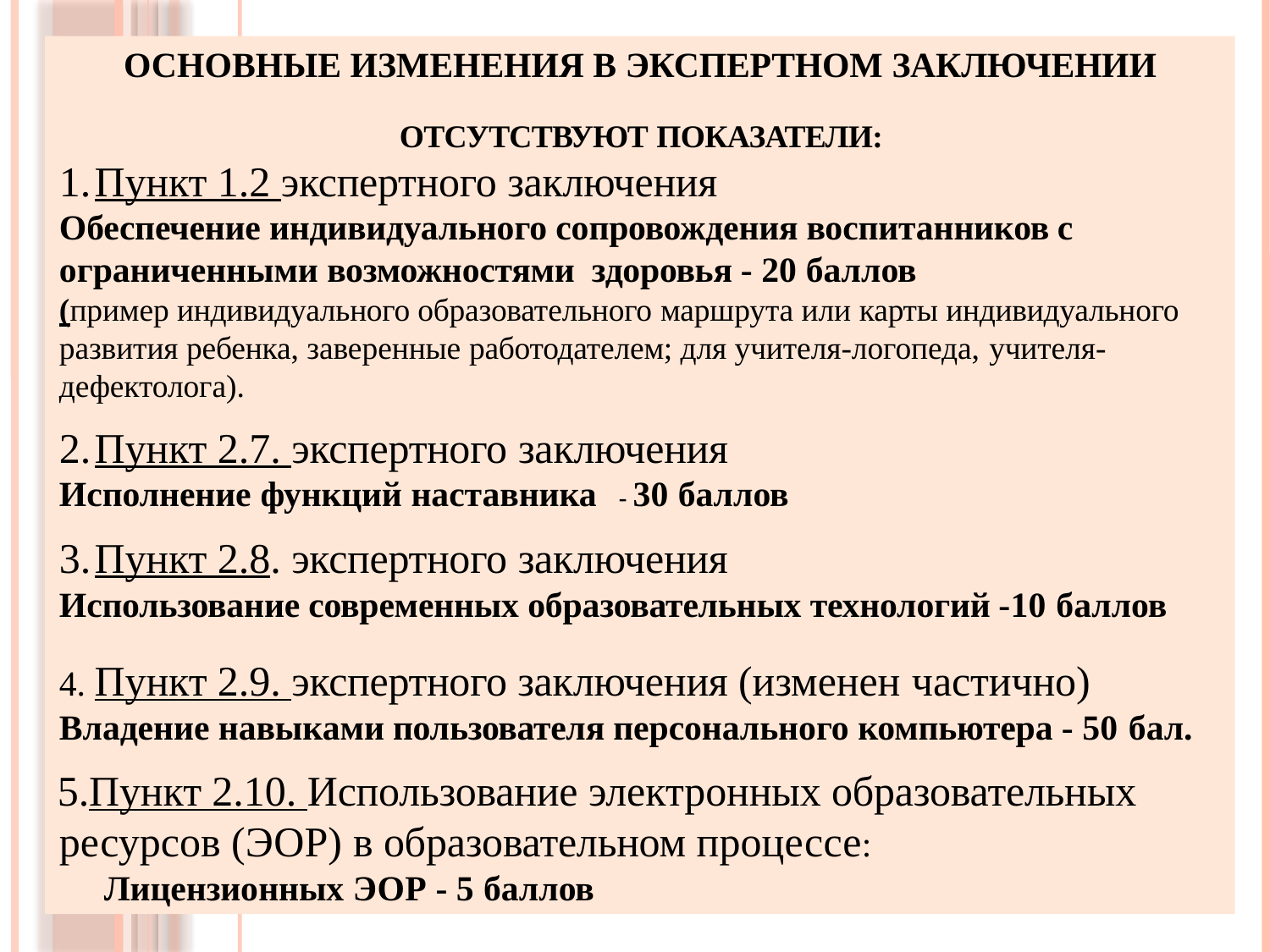

ОСНОВНЫЕ ИЗМЕНЕНИЯ В ЭКСПЕРТНОМ ЗАКЛЮЧЕНИИ

ОТСУТСТВУЮТ ПОКАЗАТЕЛИ:
Пункт 1.2 экспертного заключения
Обеспечение индивидуального сопровождения воспитанников с ограниченными возможностями  здоровья - 20 баллов
(пример индивидуального образовательного маршрута или карты индивидуального  развития ребенка, заверенные работодателем; для учителя-логопеда, учителя-дефектолога).

Пункт 2.7. экспертного заключения
Исполнение функций наставника	- 30 баллов

Пункт 2.8. экспертного заключения
Использование современных образовательных технологий -10 баллов

4. Пункт 2.9. экспертного заключения (изменен частично)
Владение навыками пользователя персонального компьютера - 50 бал.

Пункт 2.10. Использование электронных образовательных ресурсов (ЭОР) в образовательном процессе:
     Лицензионных ЭОР - 5 баллов